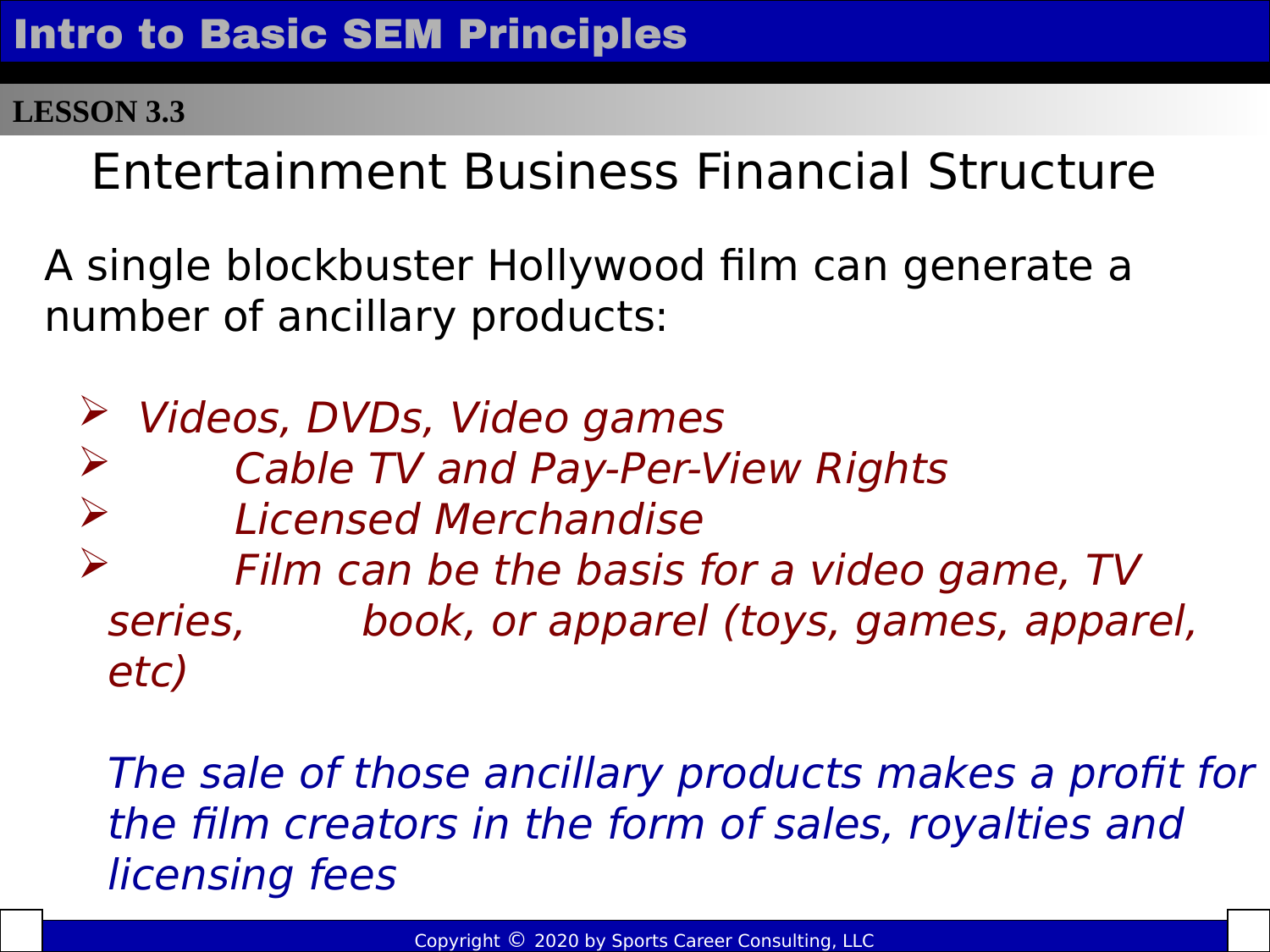

Intro to Basic SEM Principles
LESSON 3.3
Entertainment Business Financial Structure
A single blockbuster Hollywood film can generate a number of ancillary products:

  Videos, DVDs, Video games
	Cable TV and Pay-Per-View Rights
	Licensed Merchandise
	Film can be the basis for a video game, TV series, 	book, or apparel (toys, games, apparel, etc)

The sale of those ancillary products makes a profit for the film creators in the form of sales, royalties and licensing fees
Copyright © 2020 by Sports Career Consulting, LLC